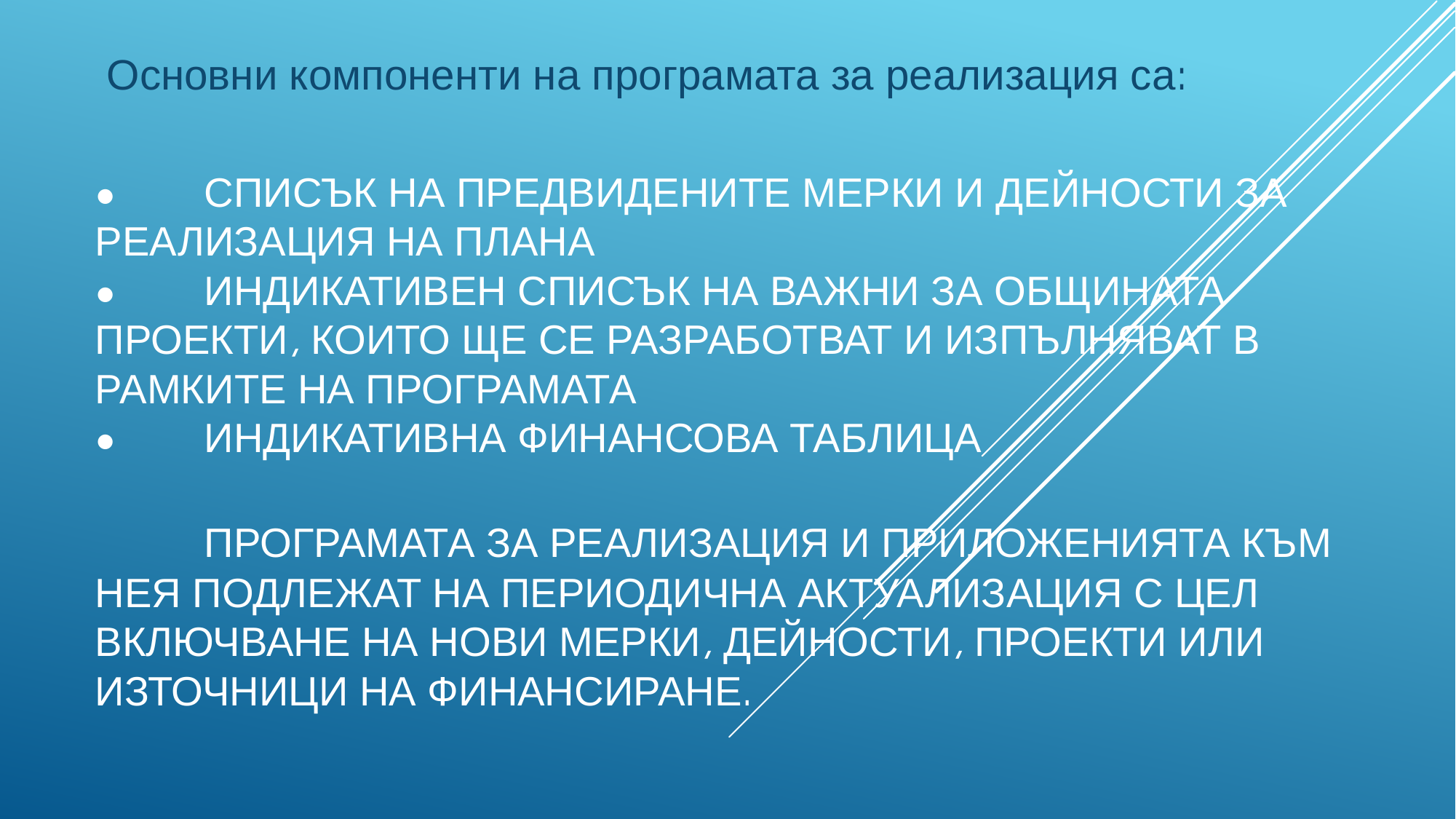

Основни компоненти на програмата за реализация са:
# •	Списък на предвидените мерки и дейности за реализация на плана •	Индикативен списък на важни за общината проекти, които ще се разработват и изпълняват в рамките на програмата •	Индикативна финансова таблица Програмата за реализация и приложенията към нея подлежат на периодична актуализация с цел включване на нови мерки, дейности, проекти или източници на финансиране.